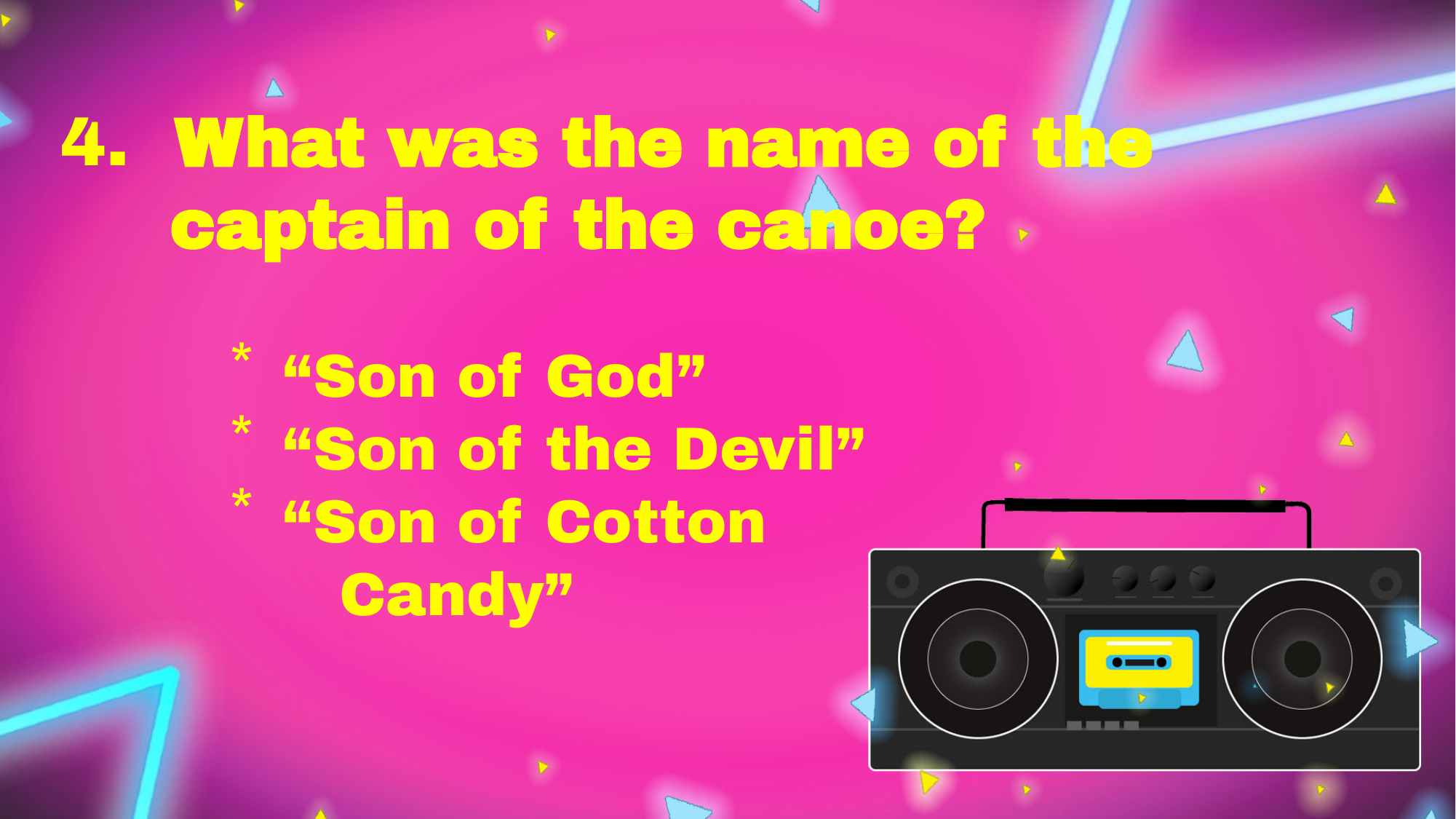

4.  What was the name of the
	captain of the canoe?

“Son of God”
“Son of the Devil”
“Son of Cotton
	Candy”